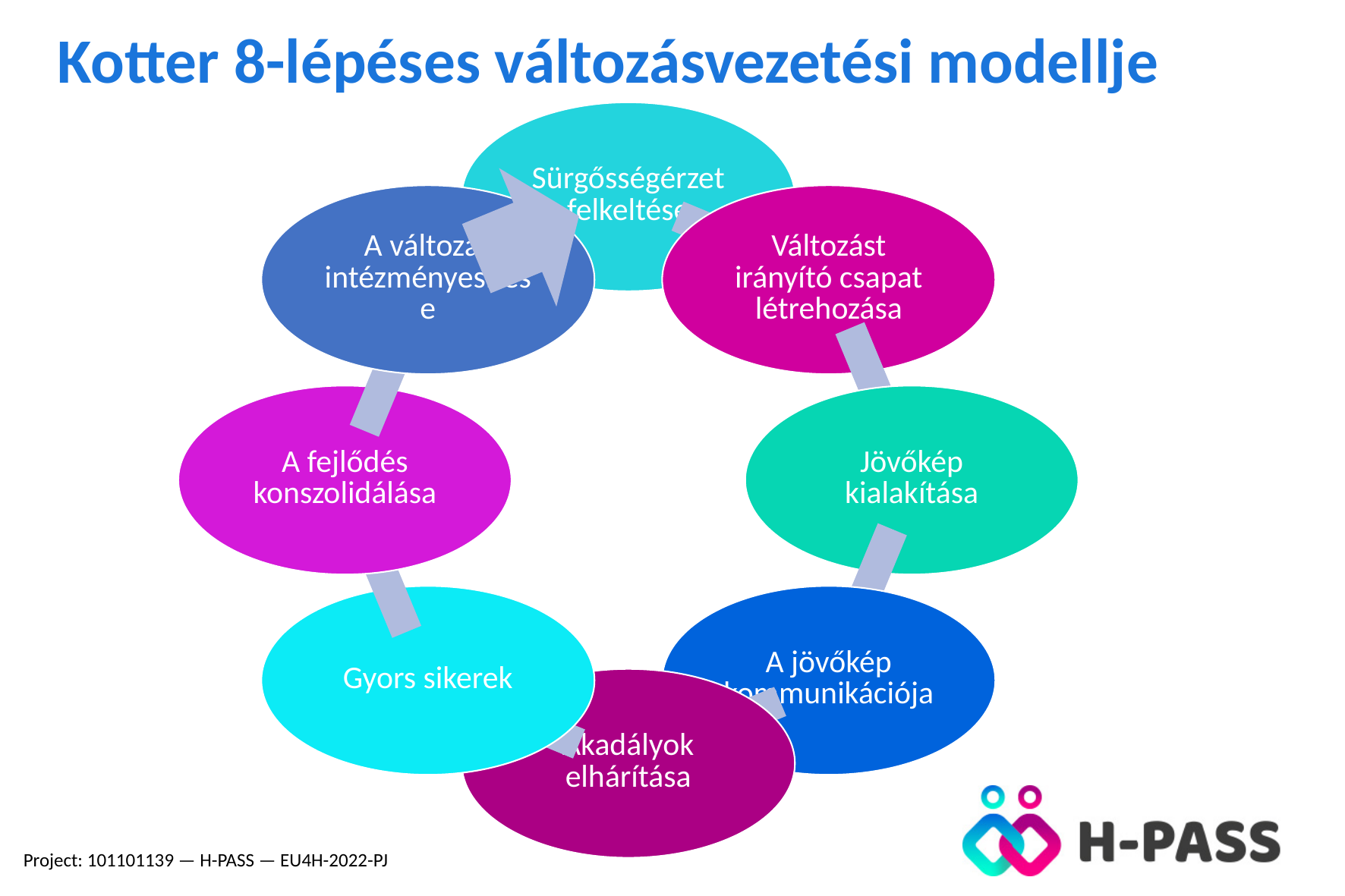

Kotter 8-lépéses változásvezetési modellje
Sürgősségérzet felkeltése
Változást irányító csapat létrehozása
Jövőkép kialakítása
A jövőkép kommunikációja
Akadályok elhárítása
A változás intézményesítése
Gyors sikerek
A fejlődés konszolidálása
Project: 101101139 — H-PASS — EU4H-2022-PJ